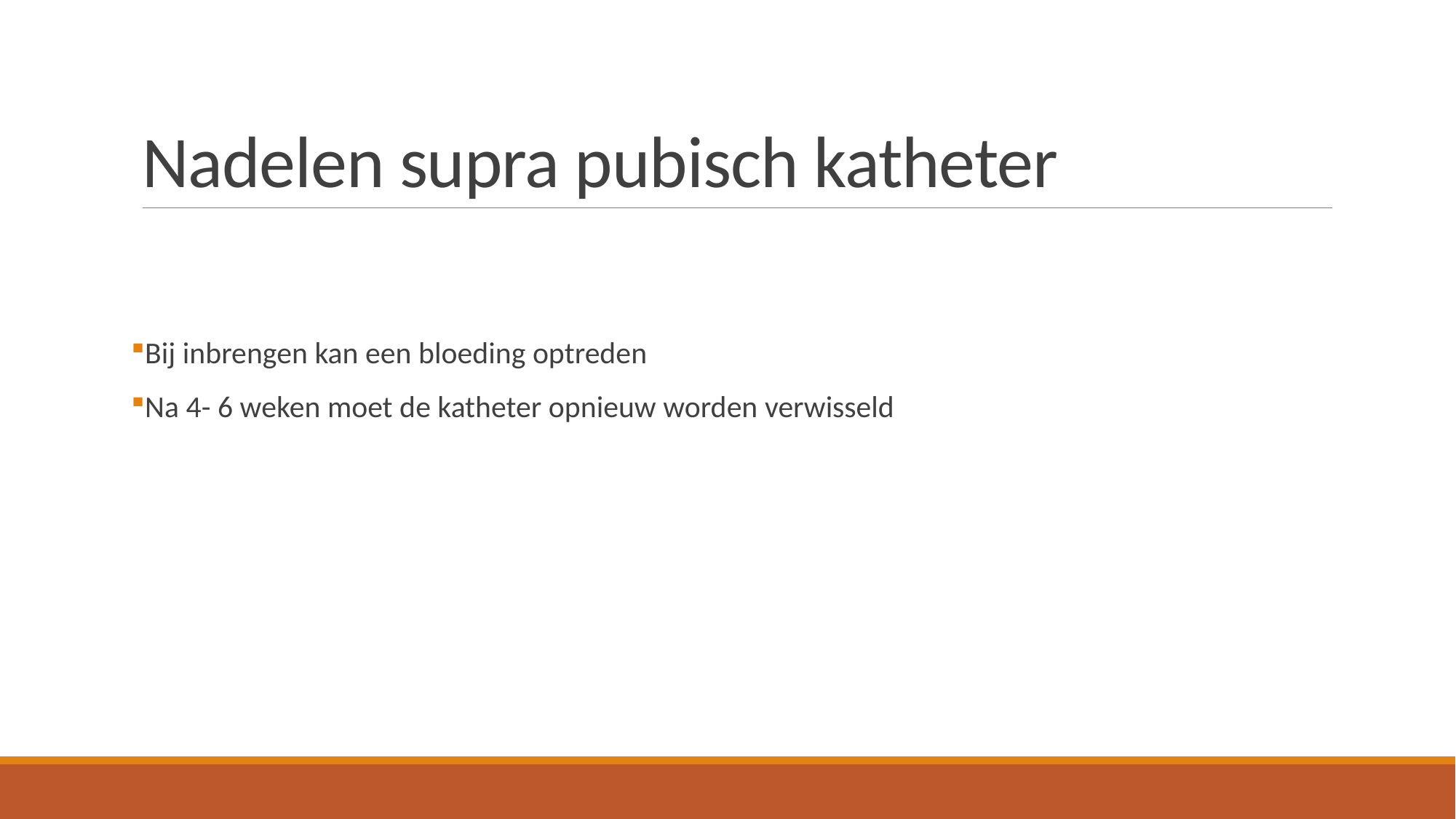

# Nadelen supra pubisch katheter

Bij inbrengen kan een bloeding optreden
Na 4- 6 weken moet de katheter opnieuw worden verwisseld